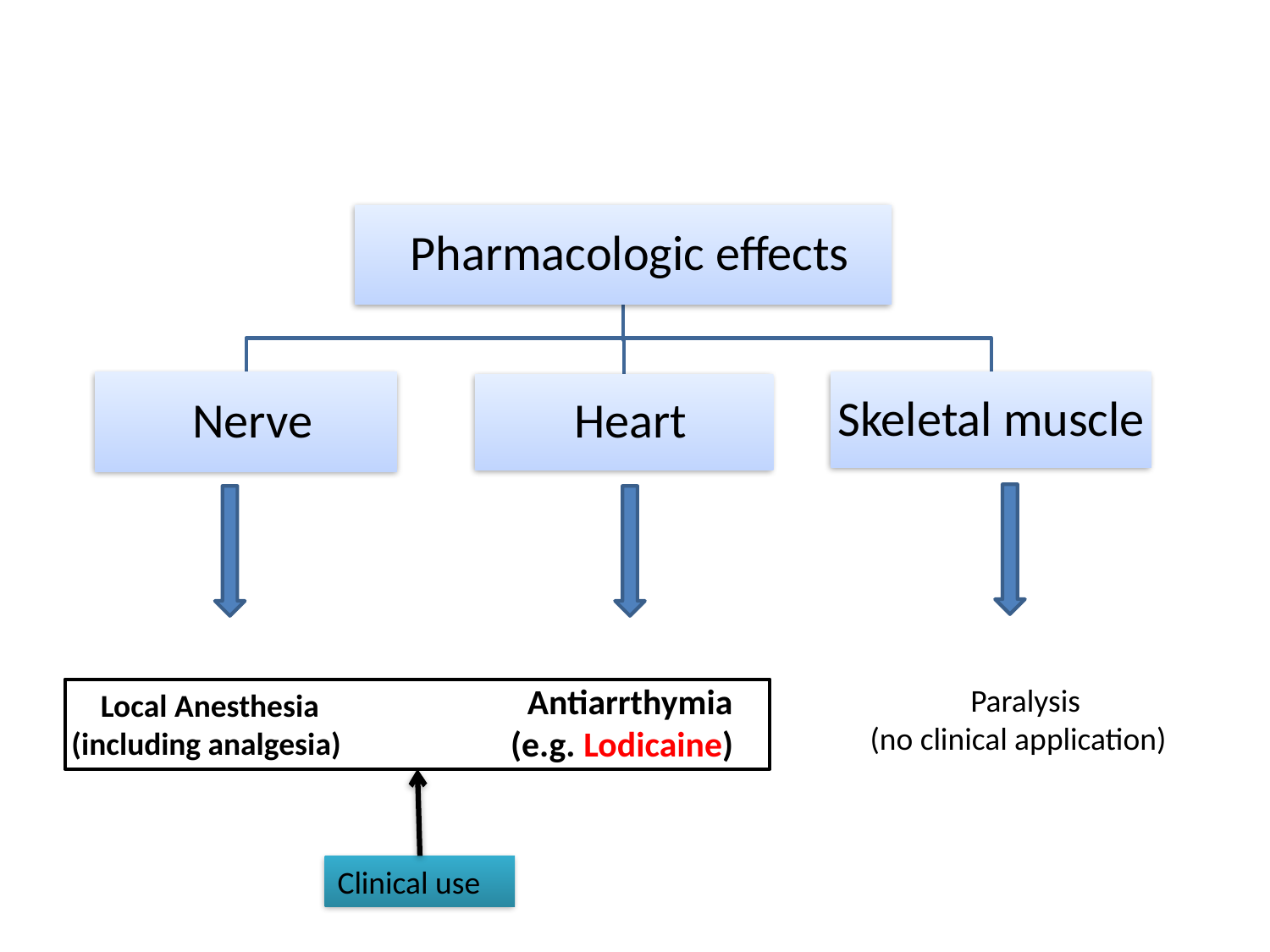

Pharmacologic effects
Nerve
Heart
Skeletal muscle

Antiarrthymia
(e.g. Lodicaine)
Paralysis
(no clinical application)
Local Anesthesia (including analgesia)

Clinical use